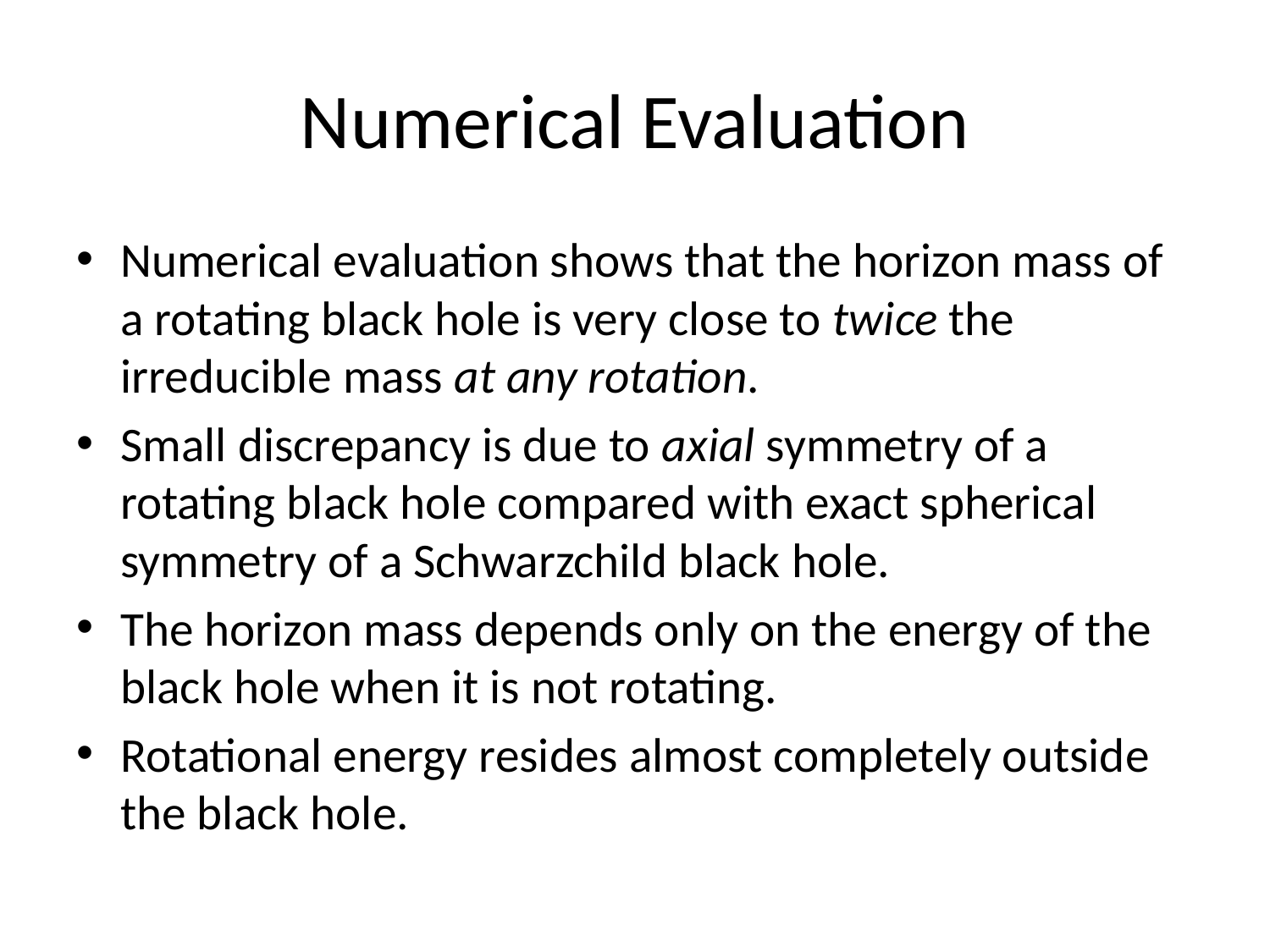

# Numerical Evaluation
Numerical evaluation shows that the horizon mass of a rotating black hole is very close to twice the irreducible mass at any rotation.
Small discrepancy is due to axial symmetry of a rotating black hole compared with exact spherical symmetry of a Schwarzchild black hole.
The horizon mass depends only on the energy of the black hole when it is not rotating.
Rotational energy resides almost completely outside the black hole.